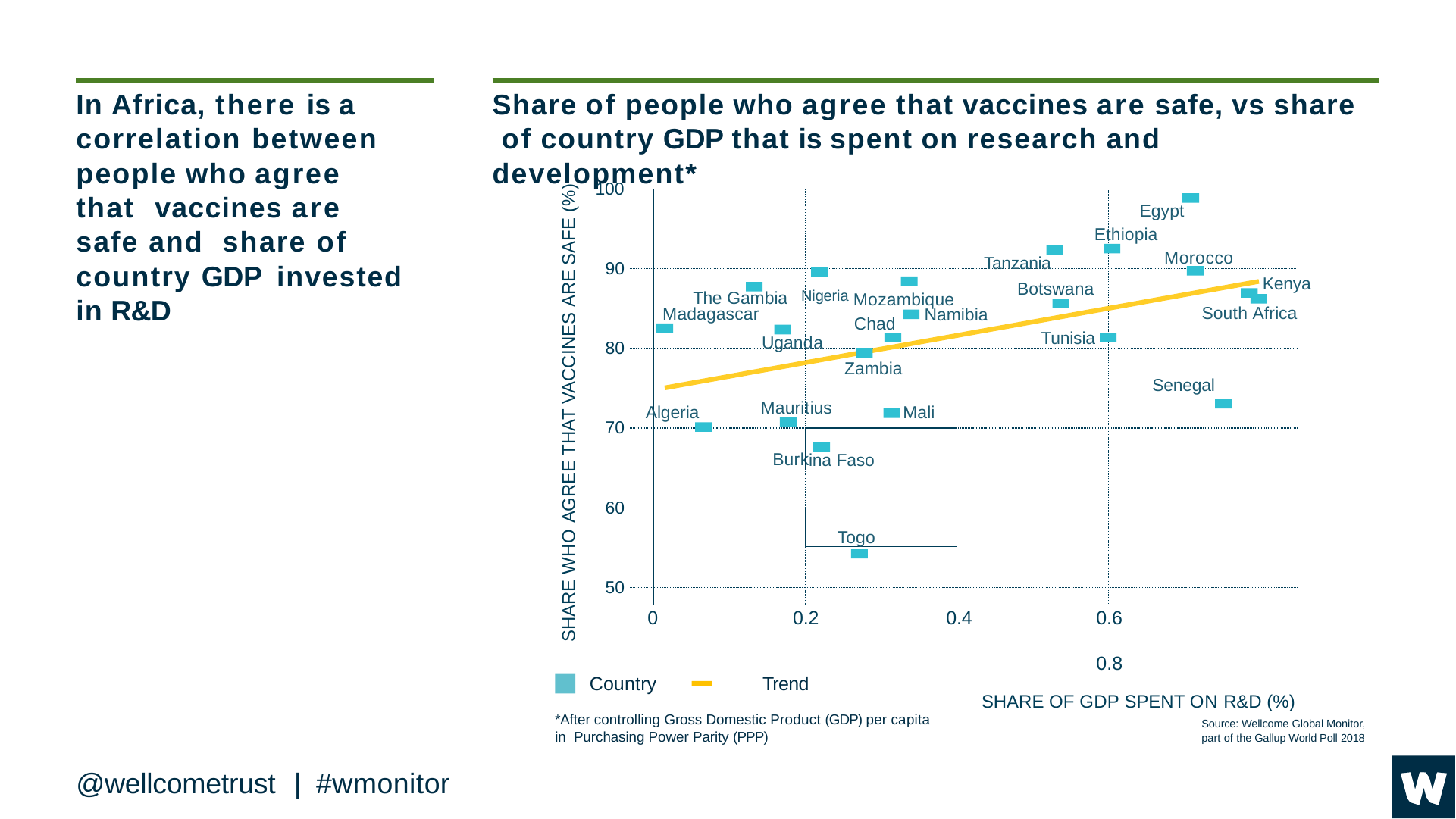

In Africa, there is a  correlation between  people who agree that  vaccines are safe and  share of country GDP  invested in R&D
# Share of people who agree that vaccines are safe, vs share  of country GDP that is spent on research and development*
100
SHARE WHO AGREE THAT VACCINES ARE SAFE (%)

Egypt  Ethiopia

Morocco

Tanzania

90

Kenya
Botswana

Nigeria Mozambique

The Gambia  Madagascar

South Africa
Namibia

Chad

Tunisia
Uganda

80

Zambia
Senegal
Mauritius

Algeria
Mali

70

ina Faso

Burk
60

Togo

50

0
0.2	0.4
0.6	0.8
SHARE OF GDP SPENT ON R&D (%)
Country	Trend
*After controlling Gross Domestic Product (GDP) per capita in  Purchasing Power Parity (PPP)

Source: Wellcome Global Monitor,  part of the Gallup World Poll 2018
@wellcometrust	|	#wmonitor